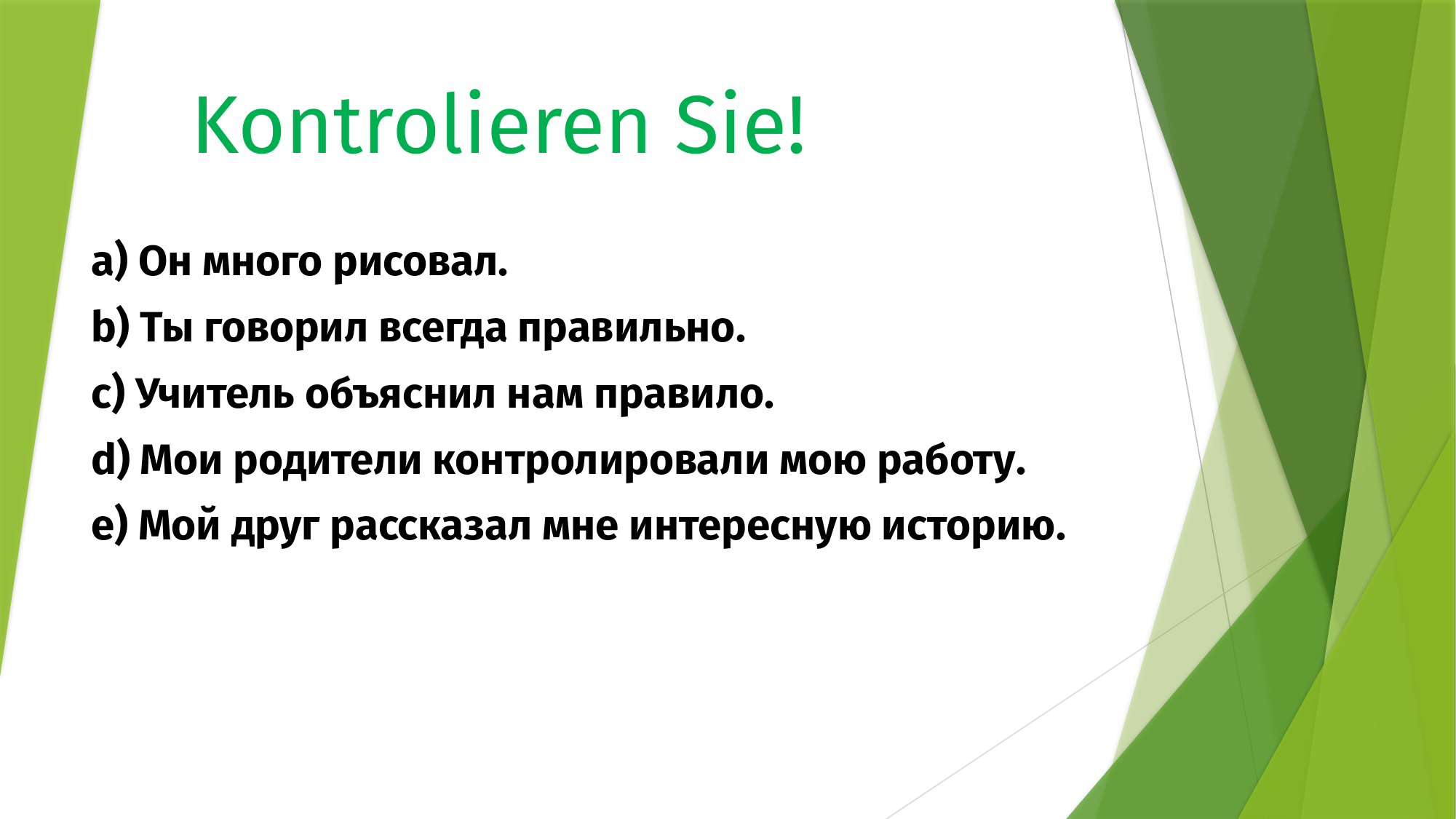

# Kontrolieren Sie!
a) Он много рисовал.
b) Ты говорил всегда правильно.
c) Учитель объяснил нам правило.
d) Мои родители контролировали мою работу.
e) Мой друг рассказал мне интересную историю.